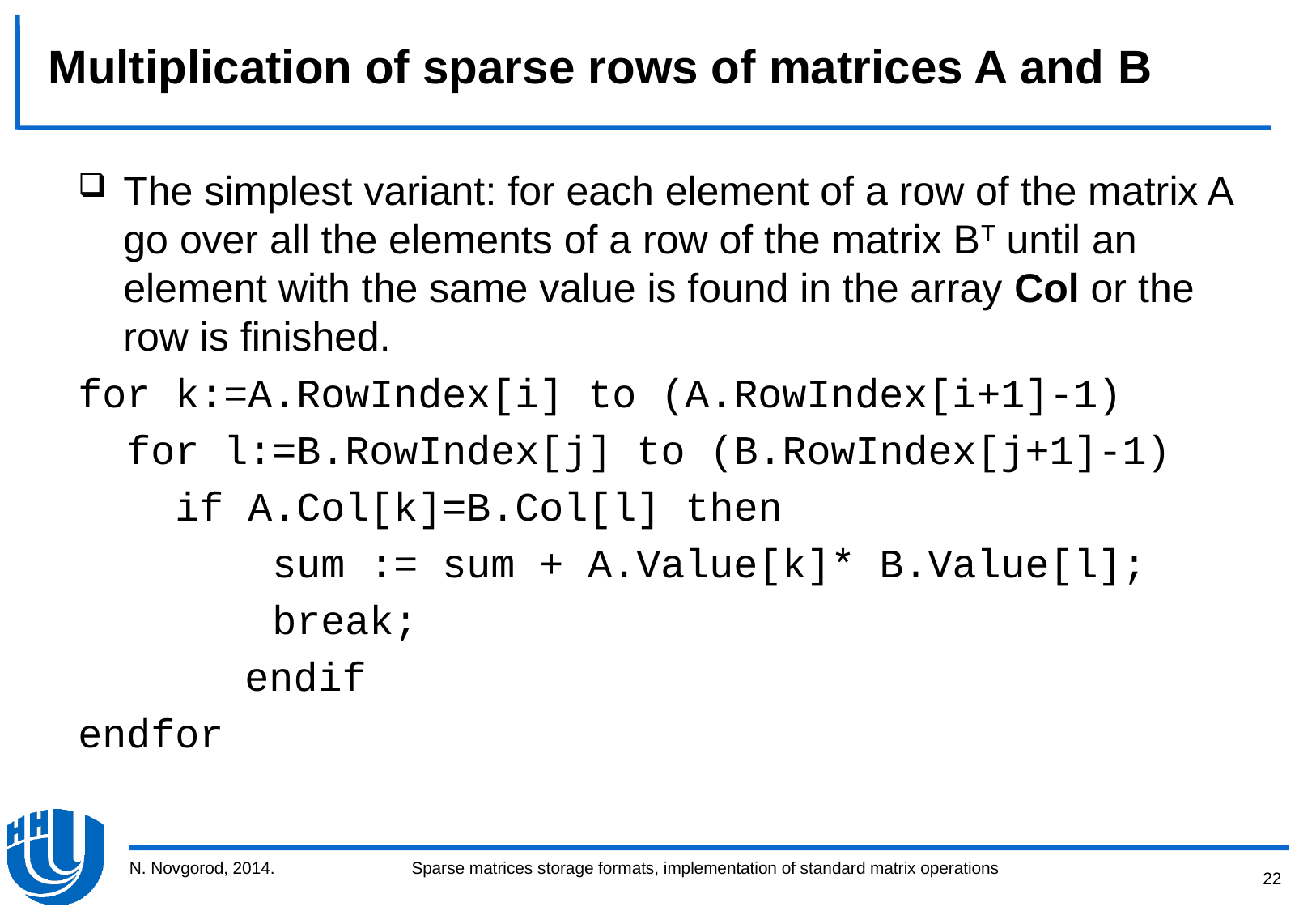

# Multiplication of sparse rows of matrices A and B
The simplest variant: for each element of a row of the matrix A go over all the elements of a row of the matrix BT until an element with the same value is found in the array Col or the row is finished.
for k:=A.RowIndex[i] to (A.RowIndex[i+1]-1)
  for l:=B.RowIndex[j] to (B.RowIndex[j+1]-1)
    if A.Col[k]=B.Col[l] then
        sum := sum + A.Value[k]* B.Value[l];
        break;
		endif
endfor

N. Novgorod, 2014.
22
Sparse matrices storage formats, implementation of standard matrix operations